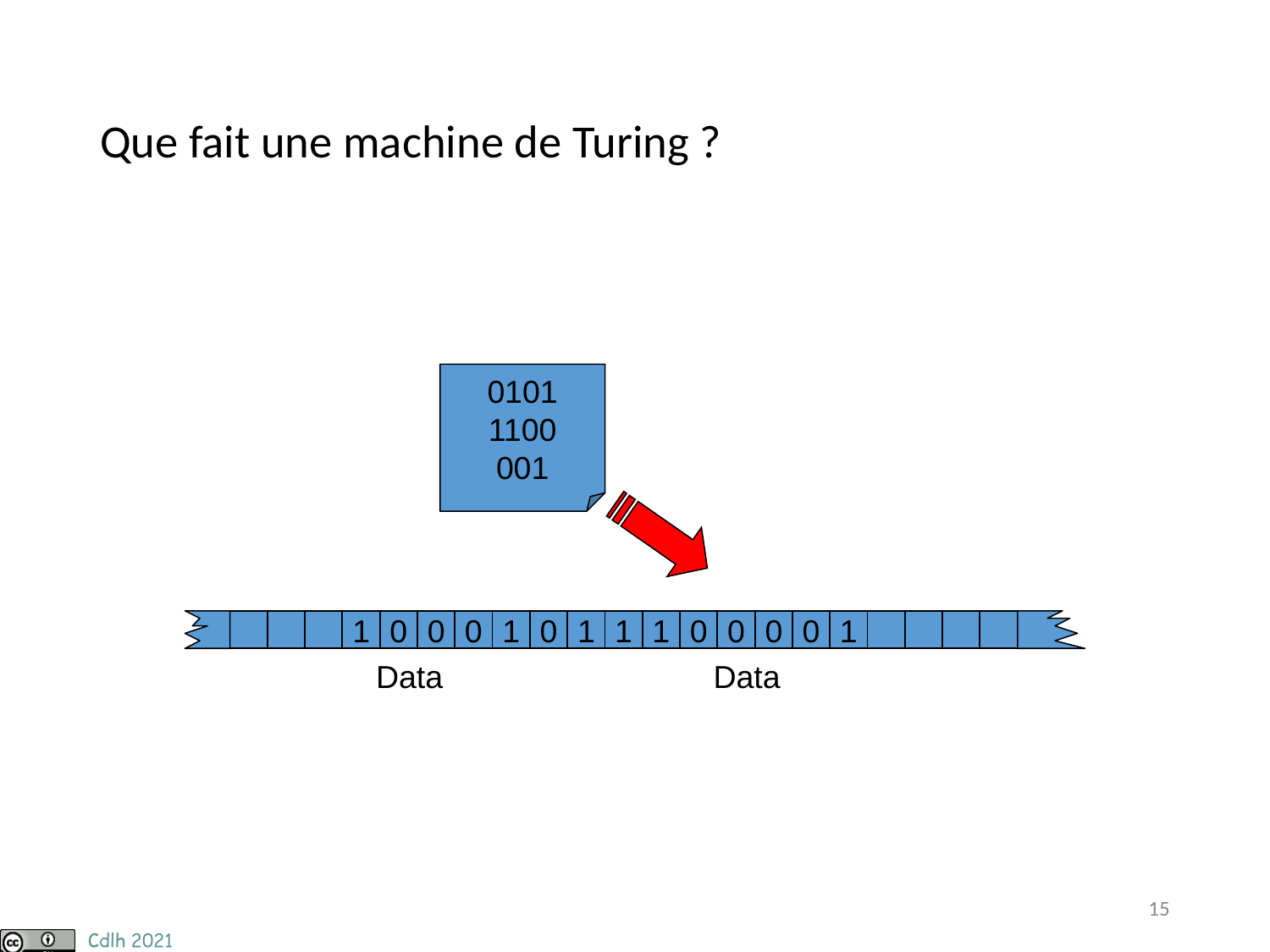

# Que fait une machine de Turing ?

0101
1100
001

1
0
0
0
1
0
1
1
1
0
0
0
0
1

Data
Data
15